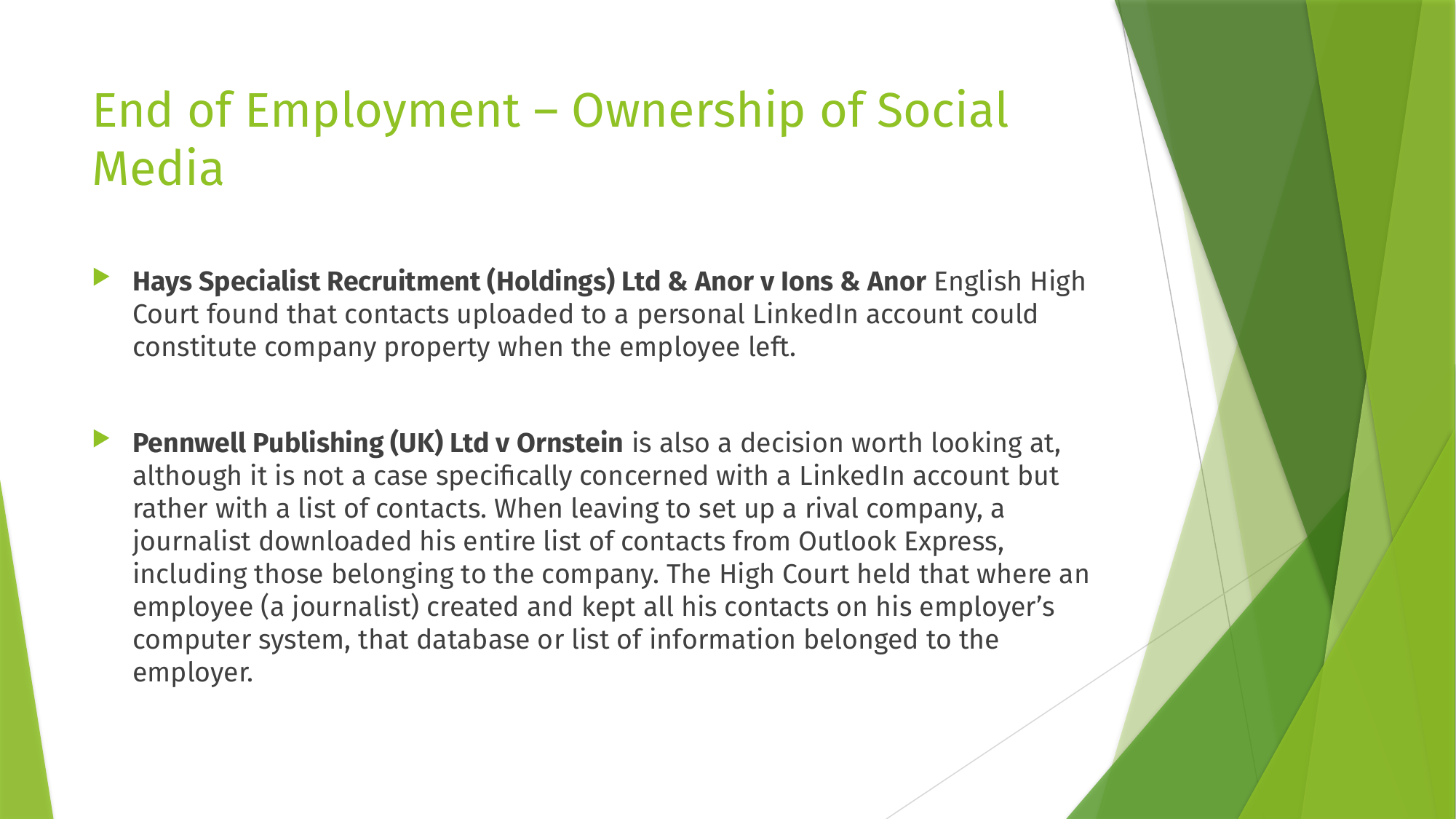

# End of Employment – Ownership of Social Media
Hays Specialist Recruitment (Holdings) Ltd & Anor v Ions & Anor English High Court found that contacts uploaded to a personal LinkedIn account could constitute company property when the employee left.

Pennwell Publishing (UK) Ltd v Ornstein is also a decision worth looking at, although it is not a case specifically concerned with a LinkedIn account but rather with a list of contacts. When leaving to set up a rival company, a journalist downloaded his entire list of contacts from Outlook Express, including those belonging to the company. The High Court held that where an employee (a journalist) created and kept all his contacts on his employer’s computer system, that database or list of information belonged to the employer.